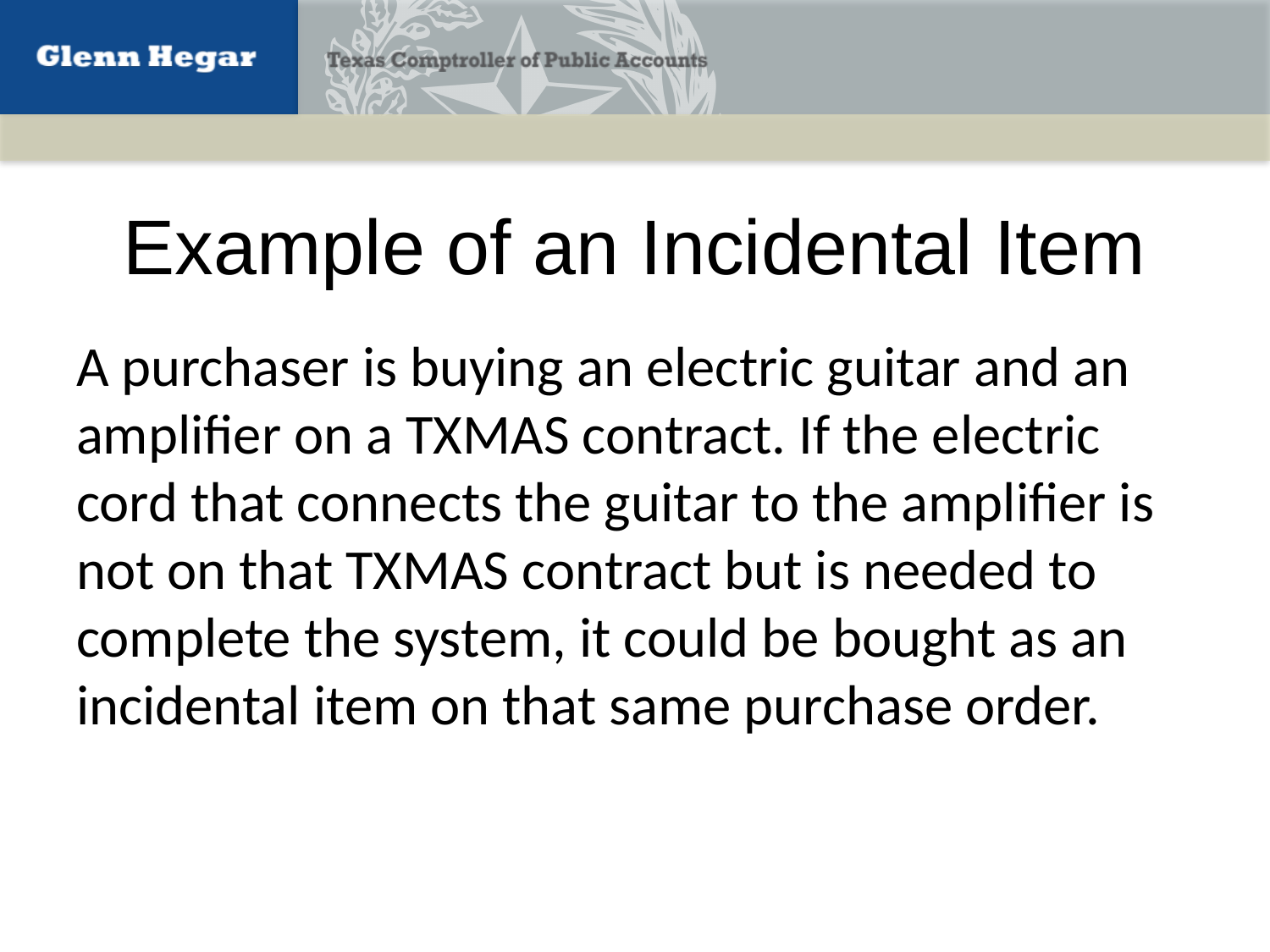

# Example of an Incidental Item
A purchaser is buying an electric guitar and an amplifier on a TXMAS contract. If the electric cord that connects the guitar to the amplifier is not on that TXMAS contract but is needed to complete the system, it could be bought as an incidental item on that same purchase order.